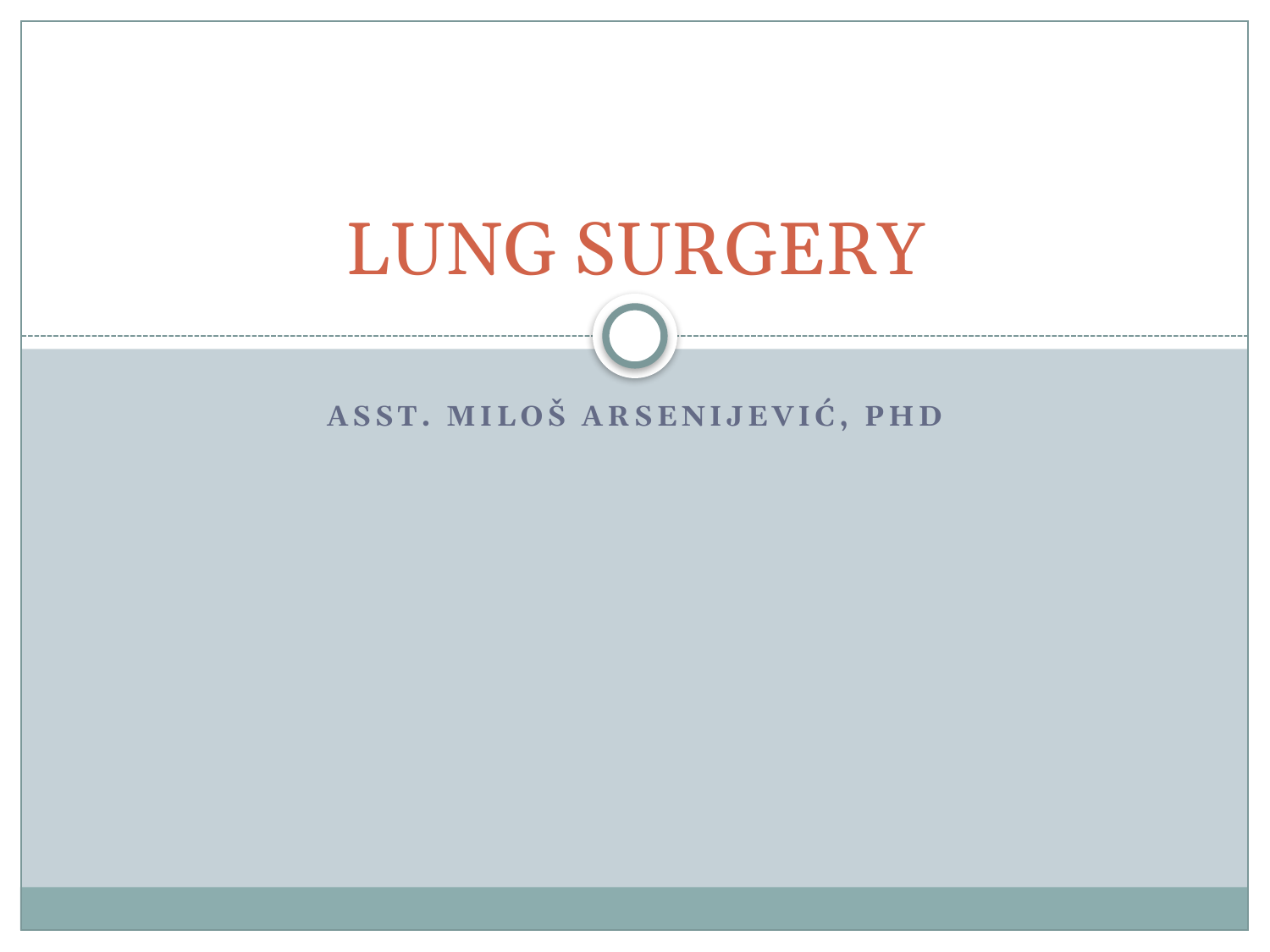

# LUNG SURGERY
Asst. Miloš Arsenijević, PhD